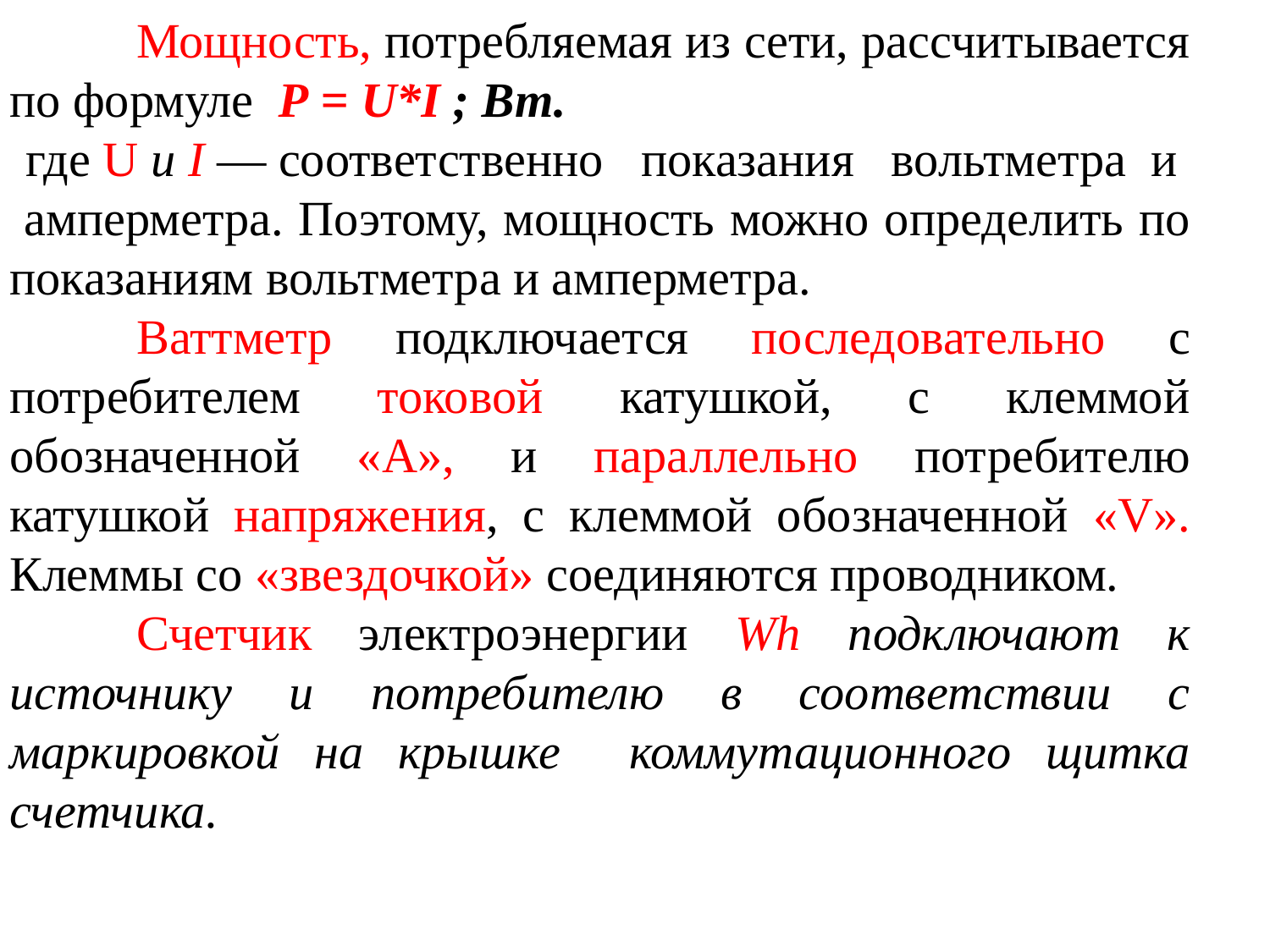

Мощность, потребляемая из сети, рассчитывается по формуле  P = U*I ; Вт.
где U и I — соответственно   показания   вольтметра  и   амперметра. Поэтому, мощность можно определить по показаниям вольтметра и амперметра.
	Ваттметр подключается последовательно с потребителем токовой катушкой, с клеммой обозначенной «А», и параллельно потребителю катушкой напряжения, с клеммой обозначенной «V». Клеммы со «звездочкой» соединяются проводником.
	Счетчик электроэнергии Wh подключают к источнику и потребителю в соответствии с маркировкой на крышке  коммутационного щитка счетчика.